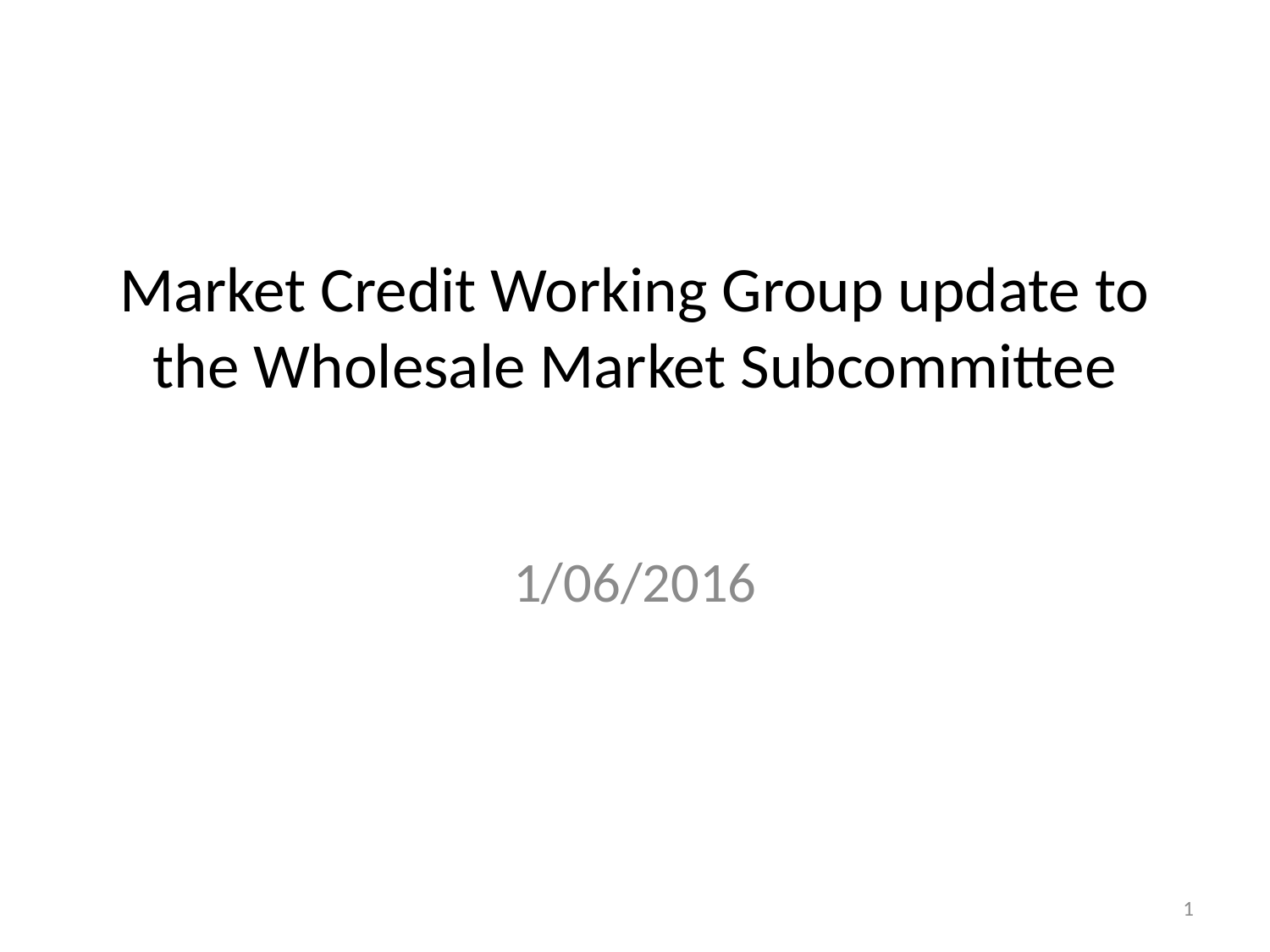

# Market Credit Working Group update to the Wholesale Market Subcommittee
1/06/2016
1